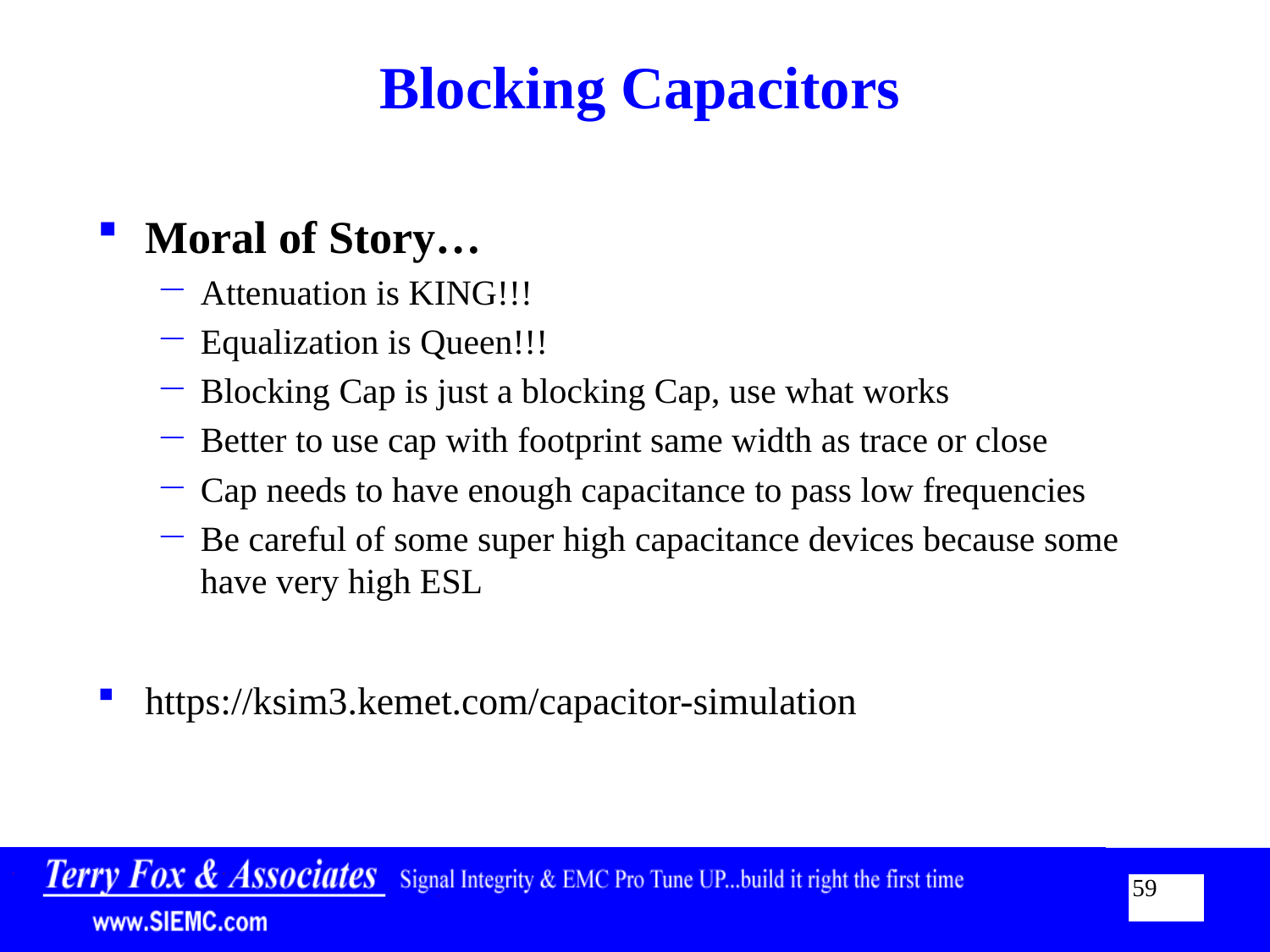

# Blocking Capacitors
Moral of Story…
Attenuation is KING!!!
Equalization is Queen!!!
Blocking Cap is just a blocking Cap, use what works
Better to use cap with footprint same width as trace or close
Cap needs to have enough capacitance to pass low frequencies
Be careful of some super high capacitance devices because some have very high ESL

https://ksim3.kemet.com/capacitor-simulation
59